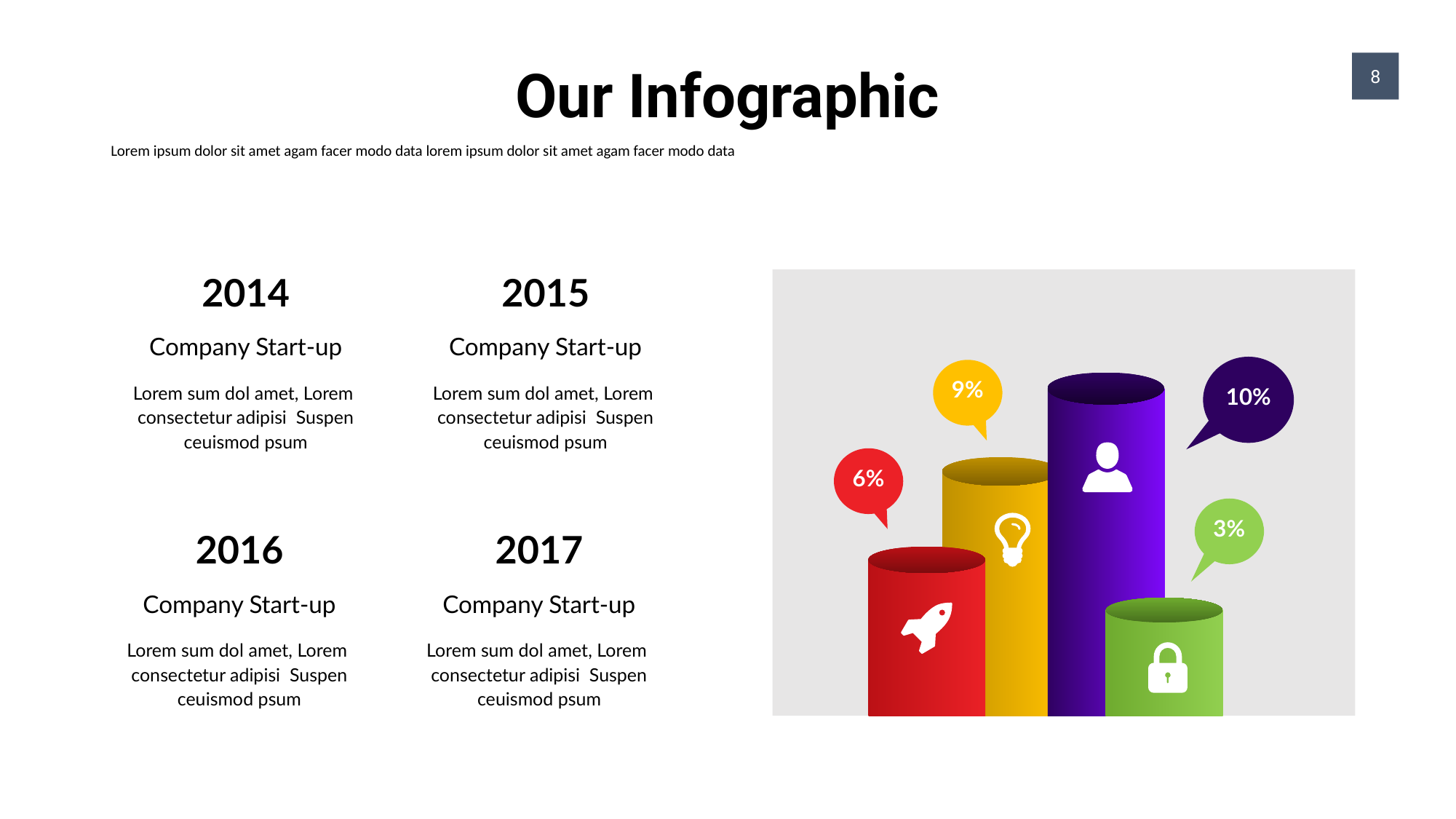

Our Infographic
8
Lorem ipsum dolor sit amet agam facer modo data lorem ipsum dolor sit amet agam facer modo data
2014
Company Start-up
Lorem sum dol amet, Lorem
consectetur adipisi  Suspen
ceuismod psum
2015
Company Start-up
Lorem sum dol amet, Lorem
consectetur adipisi  Suspen
ceuismod psum
2016
Company Start-up
Lorem sum dol amet, Lorem
consectetur adipisi  Suspen
ceuismod psum
2017
Company Start-up
Lorem sum dol amet, Lorem
consectetur adipisi  Suspen
ceuismod psum

9%

10%

6%

3%